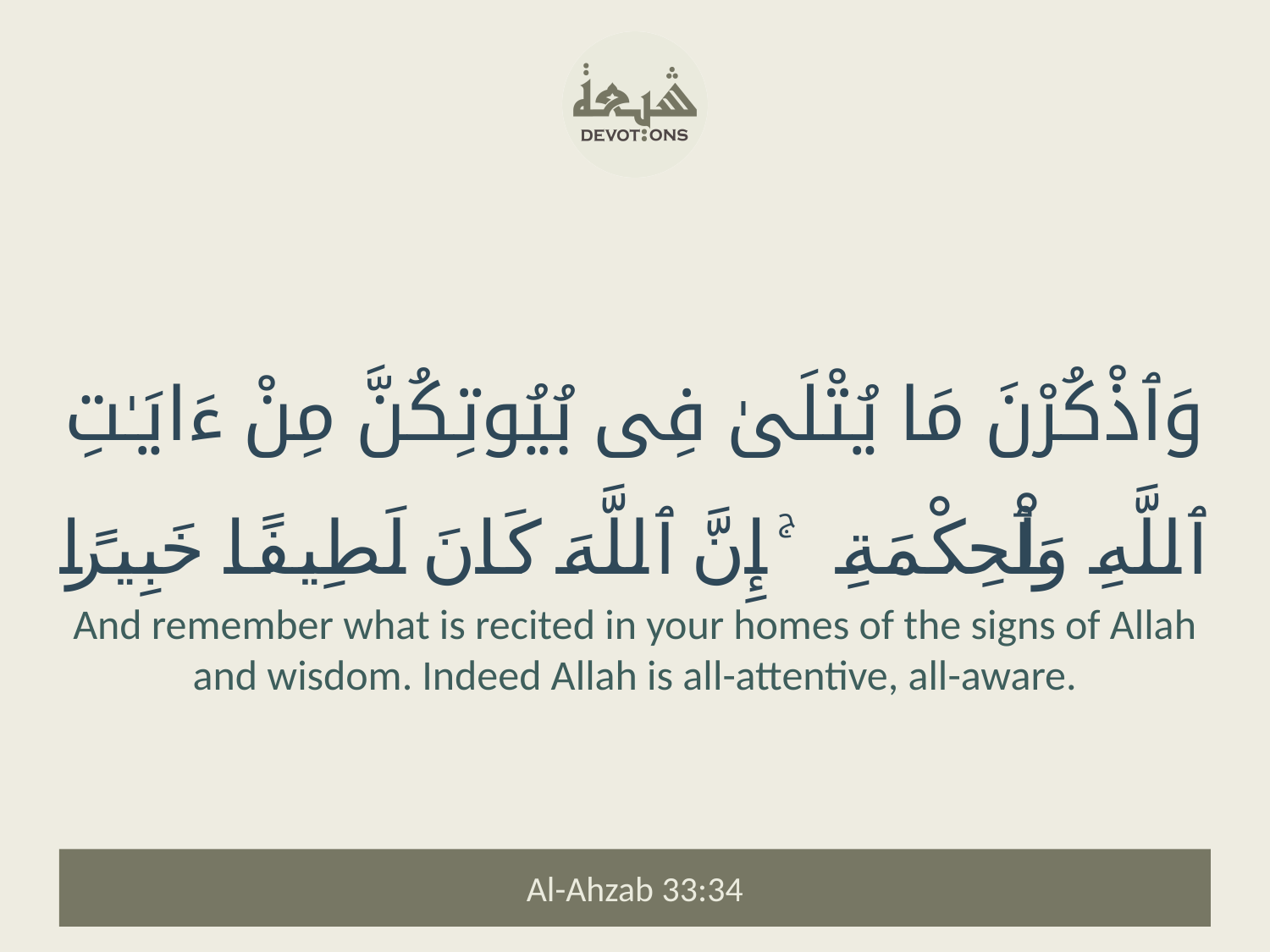

وَٱذْكُرْنَ مَا يُتْلَىٰ فِى بُيُوتِكُنَّ مِنْ ءَايَـٰتِ ٱللَّهِ وَٱلْحِكْمَةِ ۚ إِنَّ ٱللَّهَ كَانَ لَطِيفًا خَبِيرًا
And remember what is recited in your homes of the signs of Allah and wisdom. Indeed Allah is all-attentive, all-aware.
Al-Ahzab 33:34